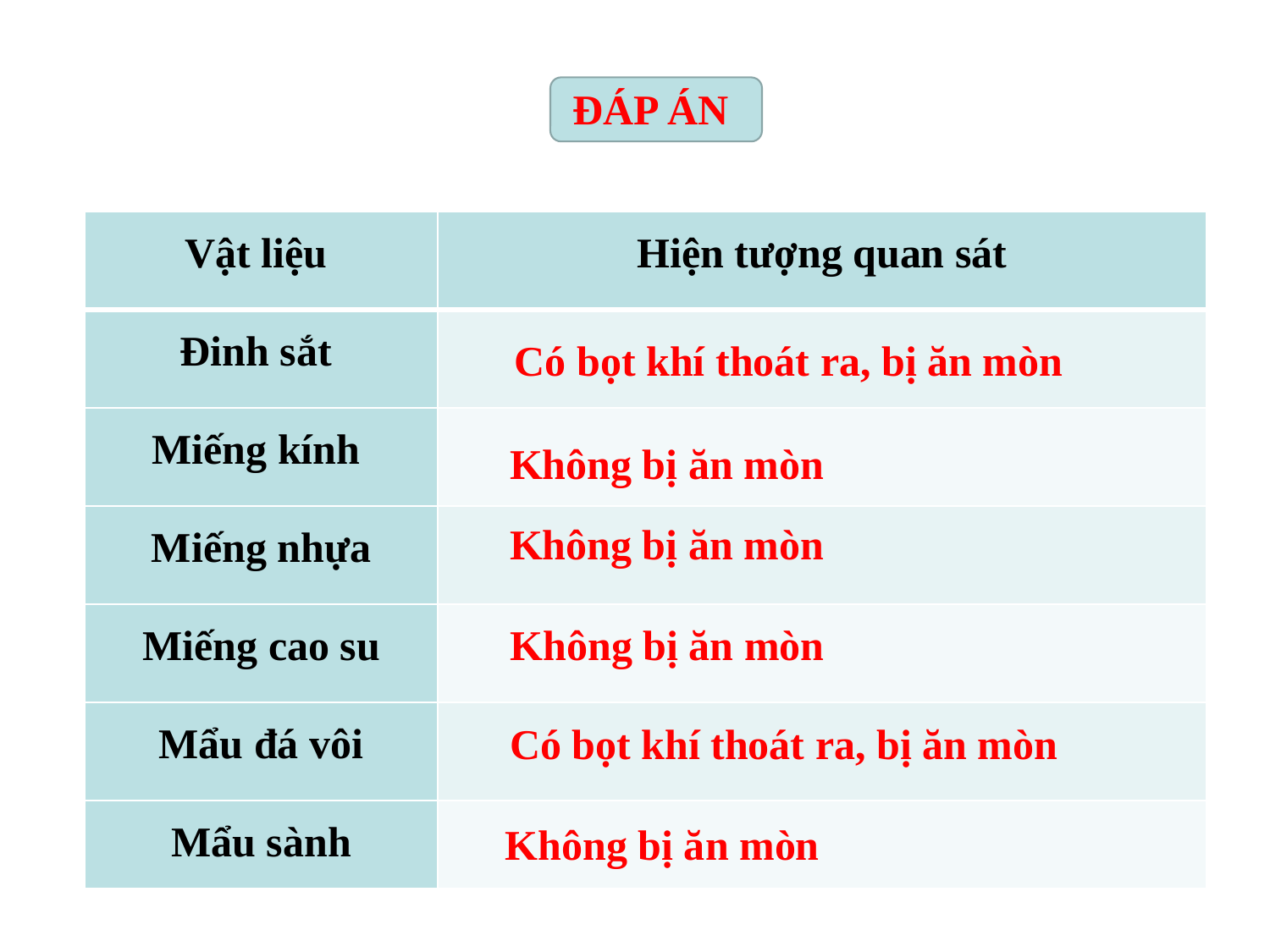

ĐÁP ÁN

| Vật liệu | Hiện tượng quan sát |
| --- | --- |
| Đinh sắt |  |
| Miếng kính |  |
| Miếng nhựa |  |
| Miếng cao su |  |
| Mẩu đá vôi |  |
| Mẩu sành |  |
Có bọt khí thoát ra, bị ăn mòn

Không bị ăn mòn

Không bị ăn mòn

Không bị ăn mòn

Có bọt khí thoát ra, bị ăn mòn

Không bị ăn mòn